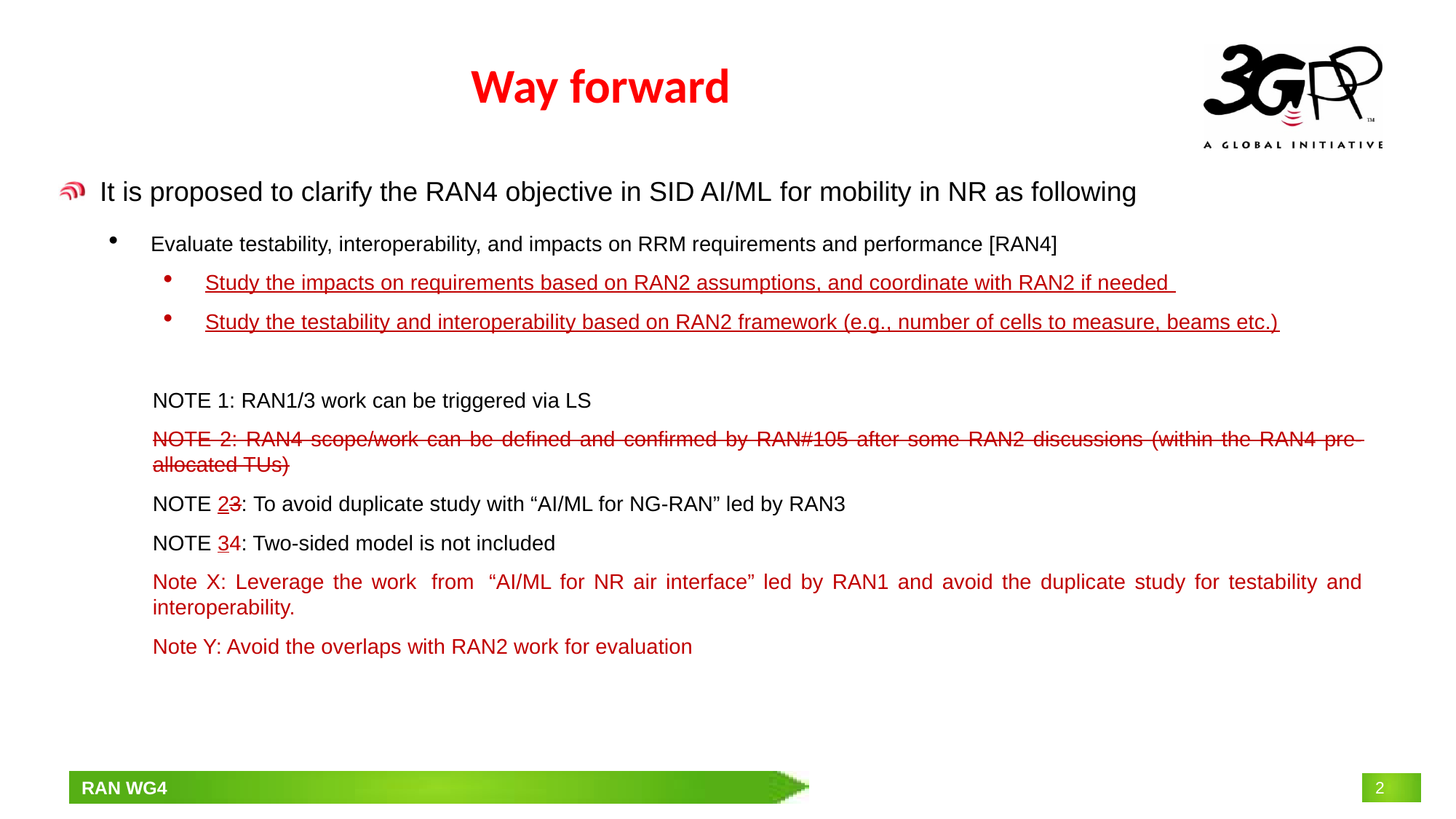

# Way forward
It is proposed to clarify the RAN4 objective in SID AI/ML for mobility in NR as following

Evaluate testability, interoperability, and impacts on RRM requirements and performance [RAN4]
Study the impacts on requirements based on RAN2 assumptions, and coordinate with RAN2 if needed
Study the testability and interoperability based on RAN2 framework (e.g., number of cells to measure, beams etc.)

NOTE 1: RAN1/3 work can be triggered via LS
NOTE 2: RAN4 scope/work can be defined and confirmed by RAN#105 after some RAN2 discussions (within the RAN4 pre-allocated TUs)
NOTE 23: To avoid duplicate study with “AI/ML for NG-RAN” led by RAN3
NOTE 34: Two-sided model is not included
Note X: Leverage the work  from  “AI/ML for NR air interface” led by RAN1 and avoid the duplicate study for testability and interoperability.
Note Y: Avoid the overlaps with RAN2 work for evaluation